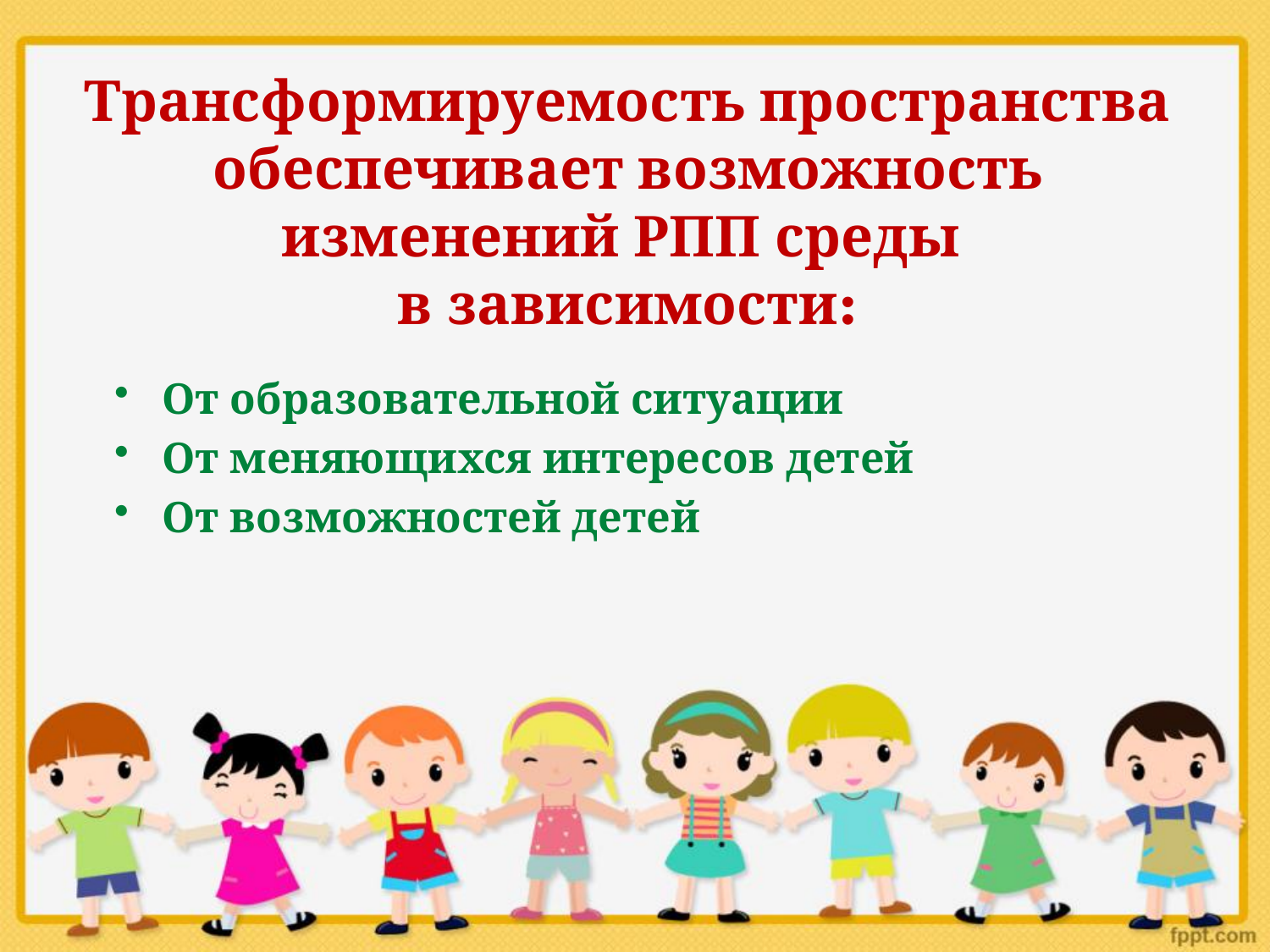

# Трансформируемость пространства обеспечивает возможность изменений РПП среды в зависимости:
От образовательной ситуации
От меняющихся интересов детей
От возможностей детей